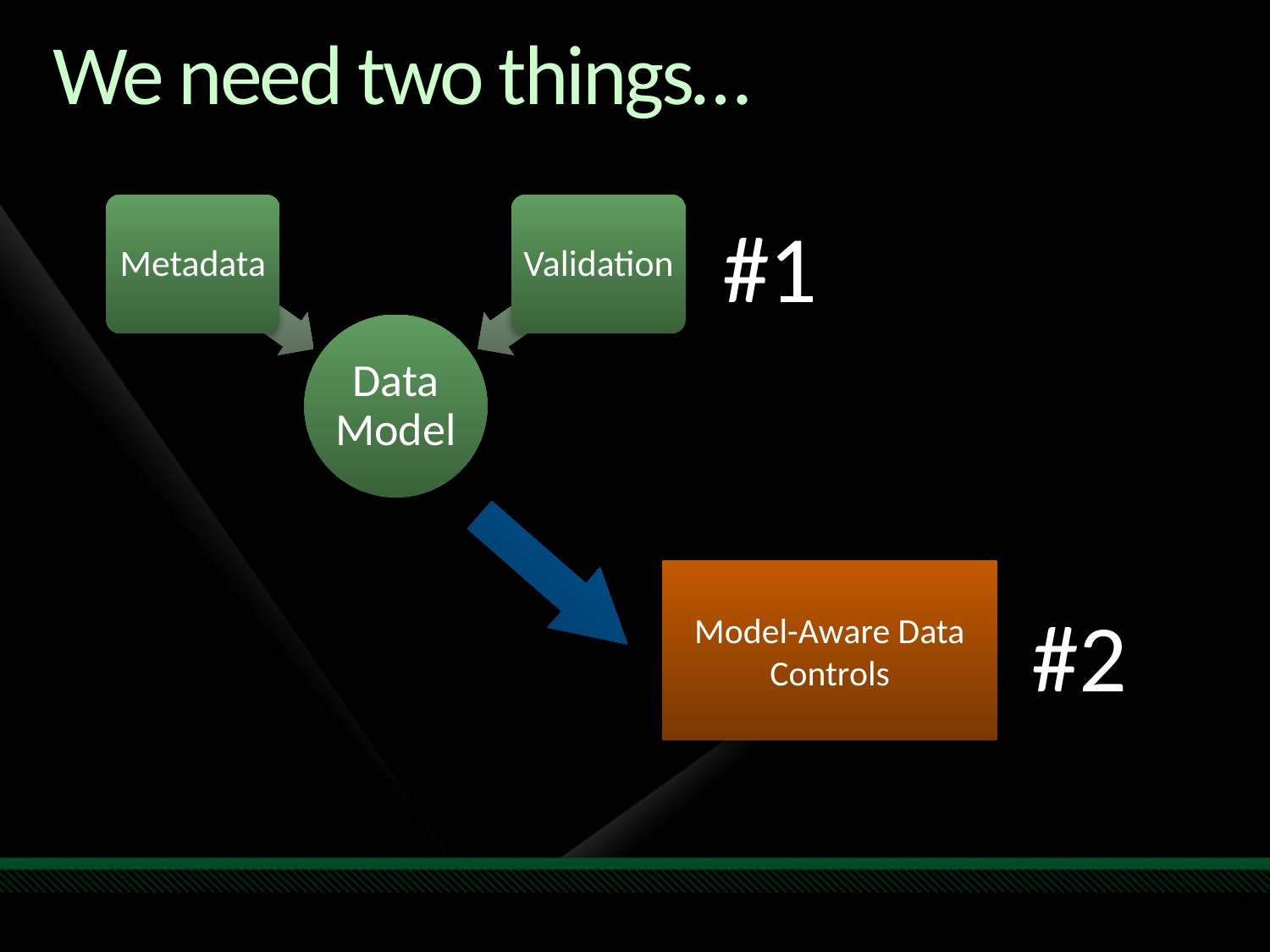

# We need two things…
Data Model
Metadata
Validation
#1

Model-Aware Data Controls
#2